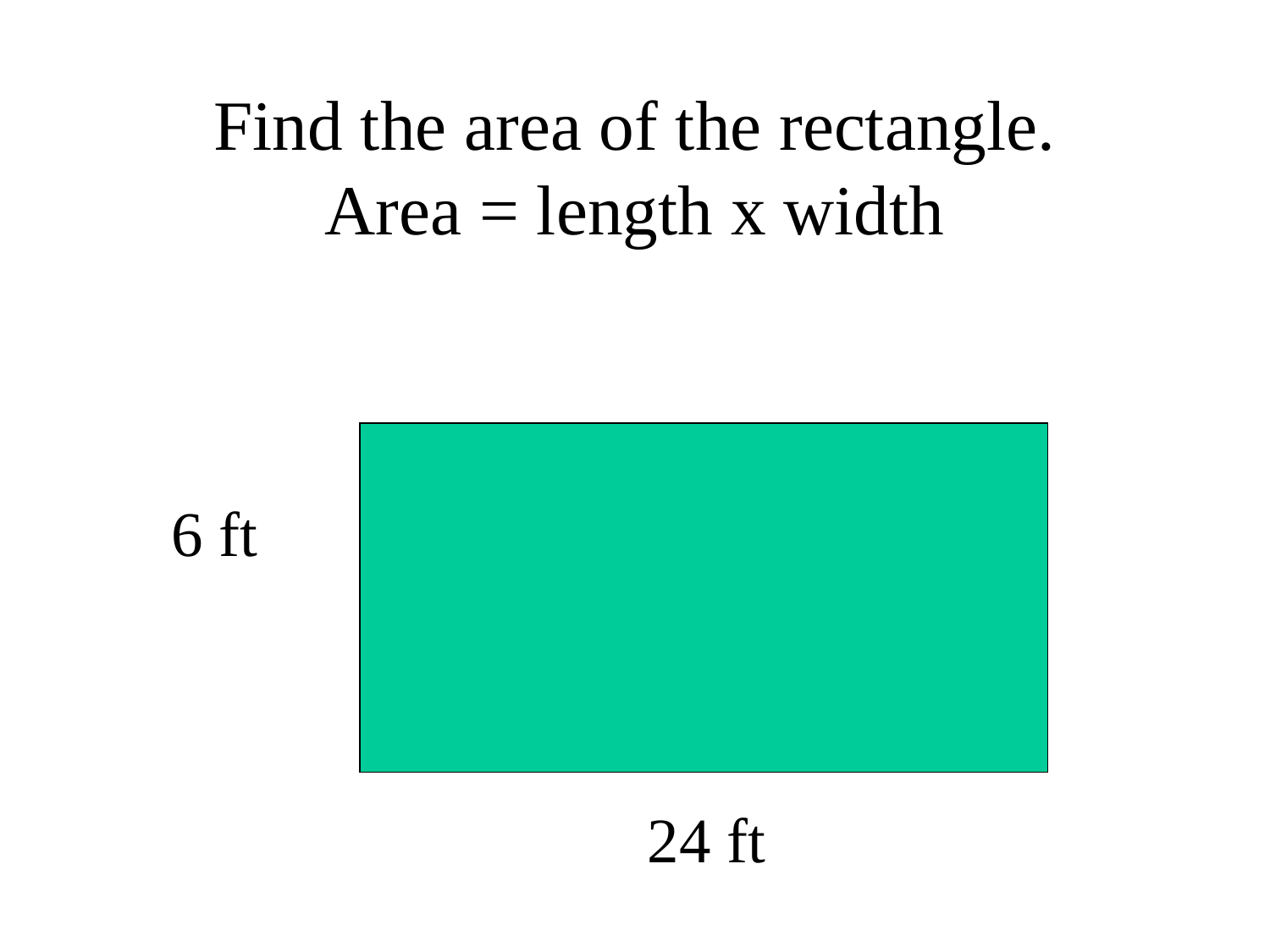

# Find the area of the rectangle. Area = length x width

6 ft
24 ft